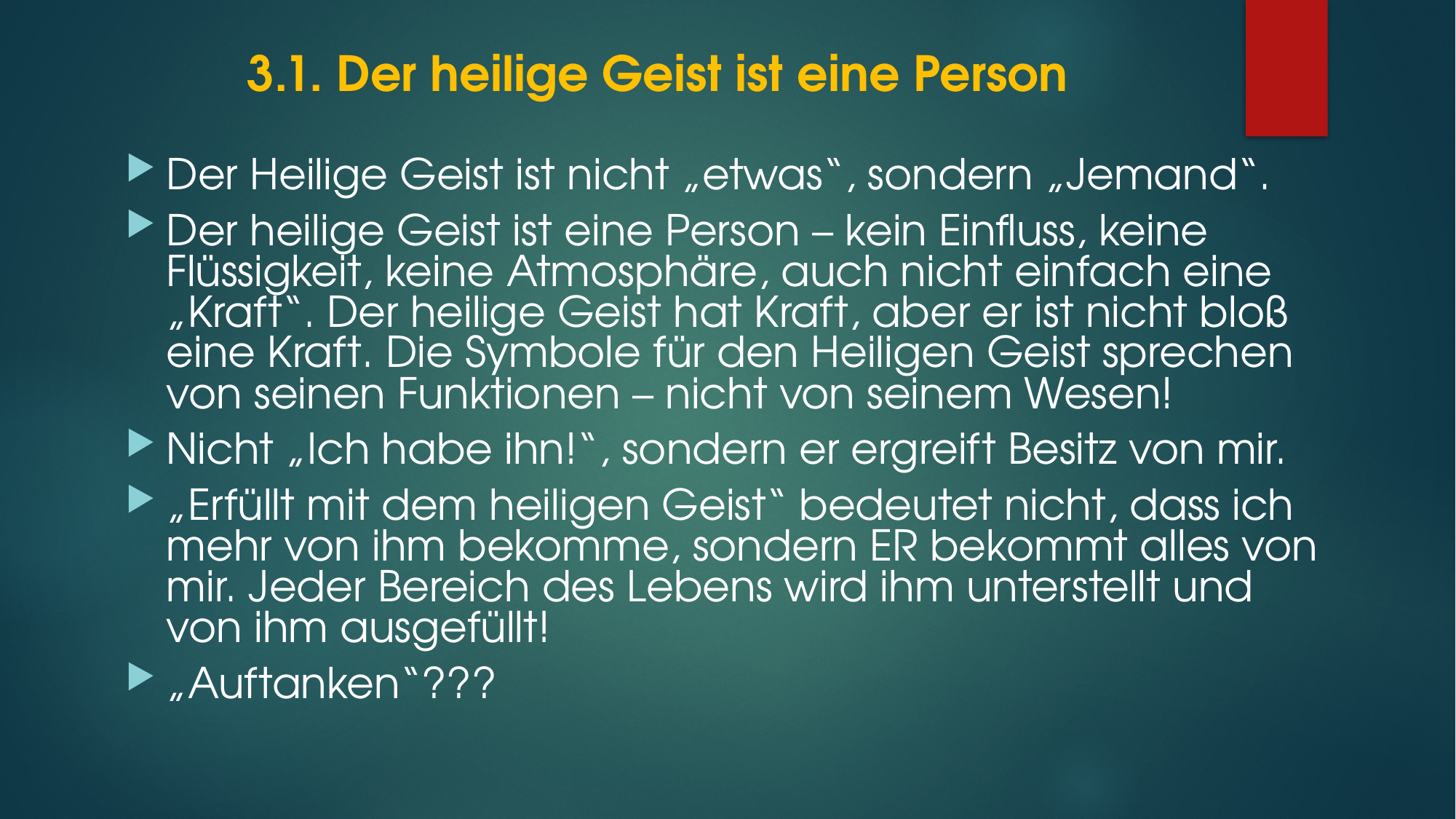

# 3.1. Der heilige Geist ist eine Person
Der Heilige Geist ist nicht „etwas“, sondern „Jemand“.
Der heilige Geist ist eine Person – kein Einfluss, keine Flüssigkeit, keine Atmosphäre, auch nicht einfach eine „Kraft“. Der heilige Geist hat Kraft, aber er ist nicht bloß eine Kraft. Die Symbole für den Heiligen Geist sprechen von seinen Funktionen – nicht von seinem Wesen!
Nicht „Ich habe ihn!“, sondern er ergreift Besitz von mir.
„Erfüllt mit dem heiligen Geist“ bedeutet nicht, dass ich mehr von ihm bekomme, sondern ER bekommt alles von mir. Jeder Bereich des Lebens wird ihm unterstellt und von ihm ausgefüllt!
„Auftanken“???